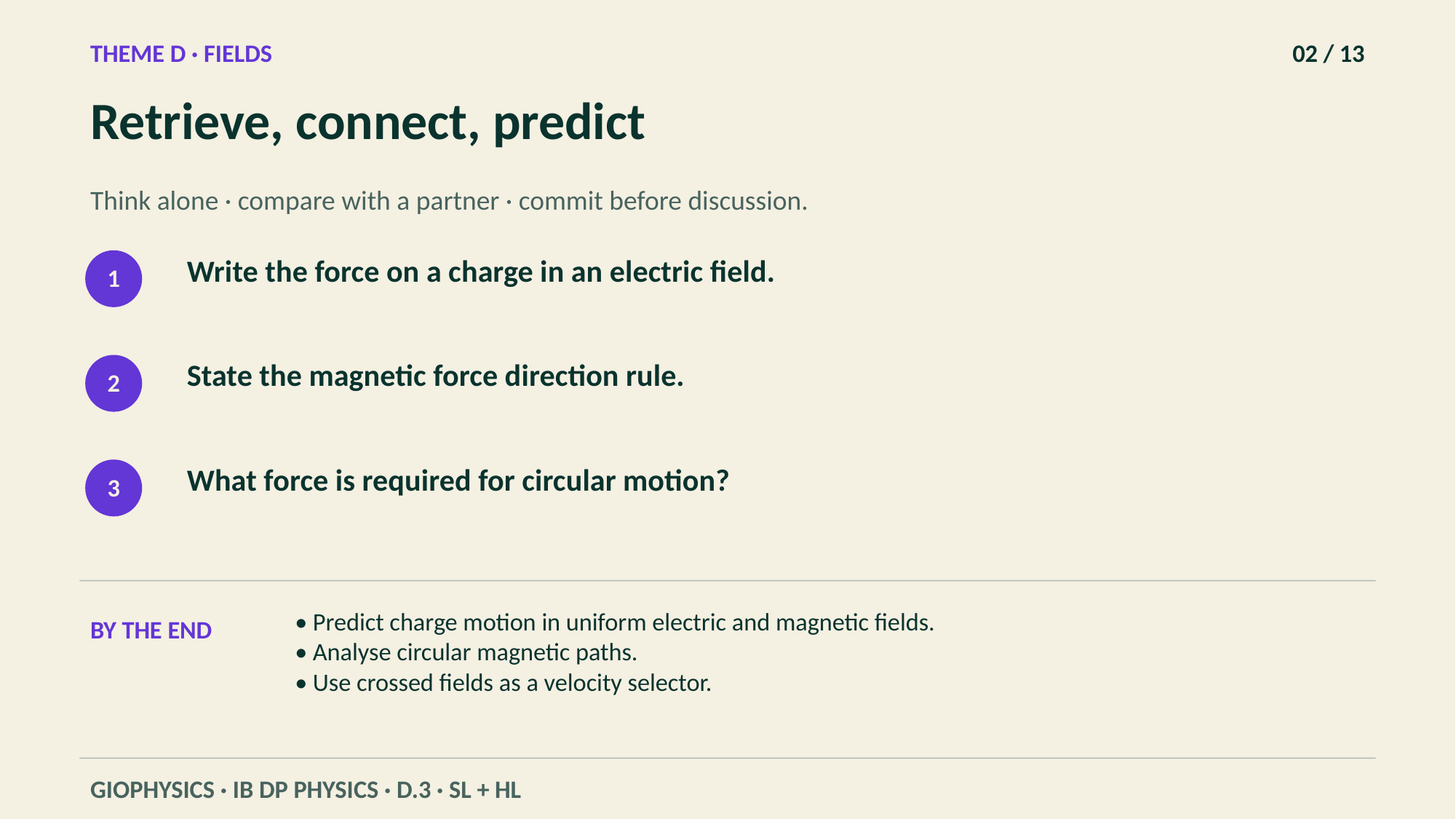

THEME D · FIELDS
02 / 13
Retrieve, connect, predict
Think alone · compare with a partner · commit before discussion.
Write the force on a charge in an electric field.

1
State the magnetic force direction rule.

2
What force is required for circular motion?

3

• Predict charge motion in uniform electric and magnetic fields.
• Analyse circular magnetic paths.
• Use crossed fields as a velocity selector.
BY THE END

GIOPHYSICS · IB DP PHYSICS · D.3 · SL + HL